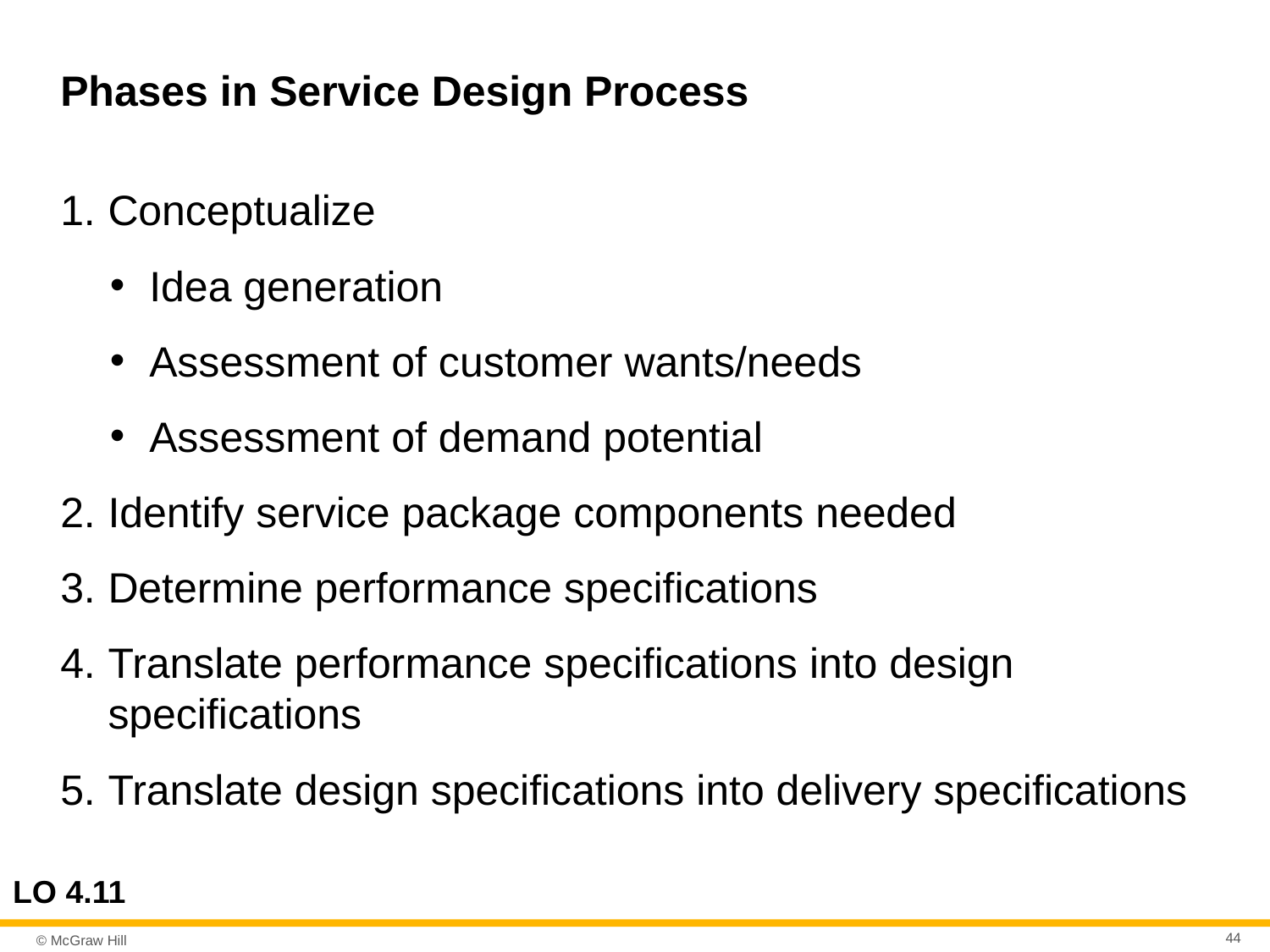

# Phases in Service Design Process
Conceptualize
Idea generation
Assessment of customer wants/needs
Assessment of demand potential
Identify service package components needed
Determine performance specifications
Translate performance specifications into design specifications
Translate design specifications into delivery specifications
LO 4.11